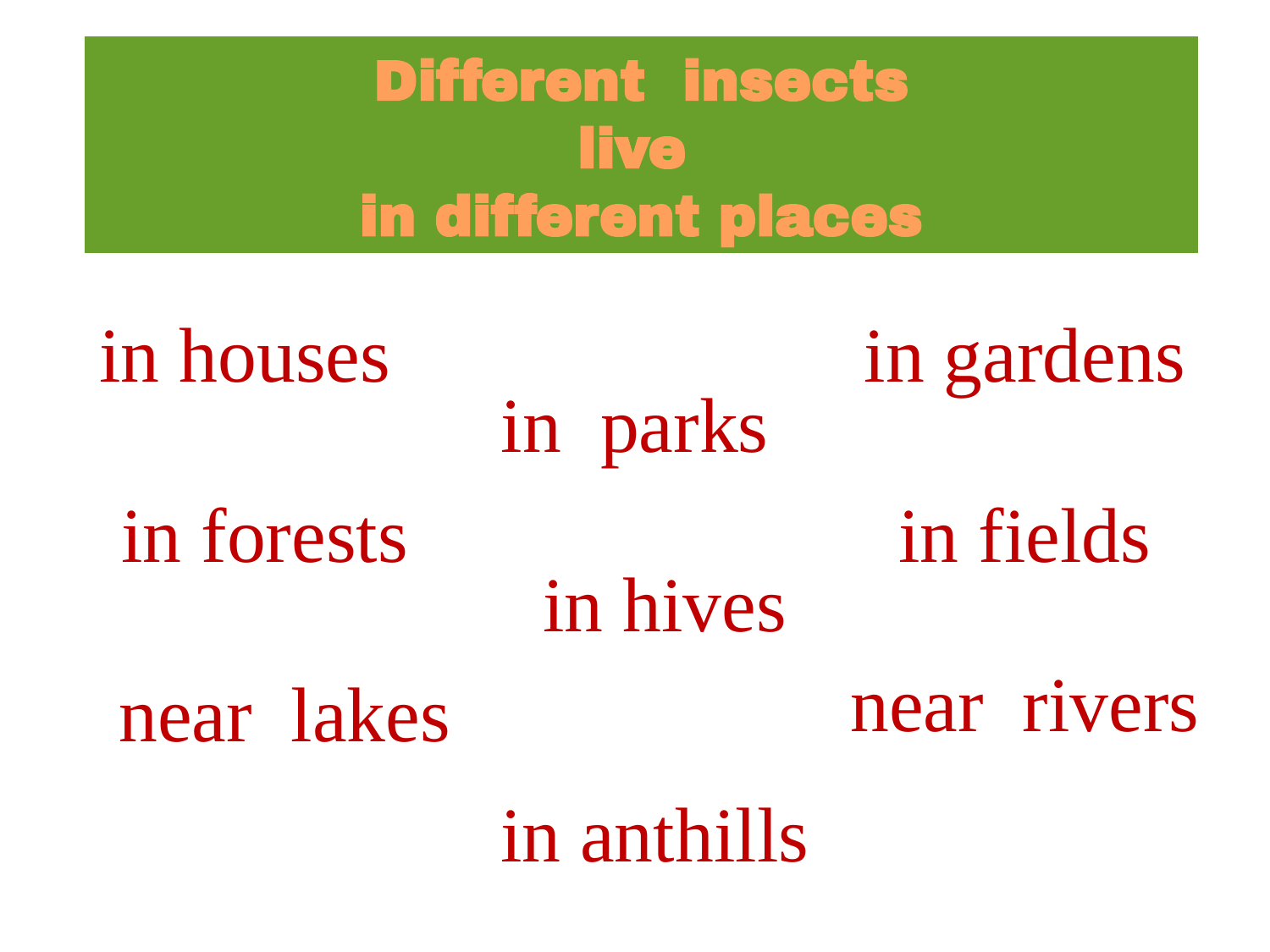

# Different  insects live in different places
in houses
in gardens
in  parks
in forests
in fields
in hives
near  rivers
near  lakes
in anthills